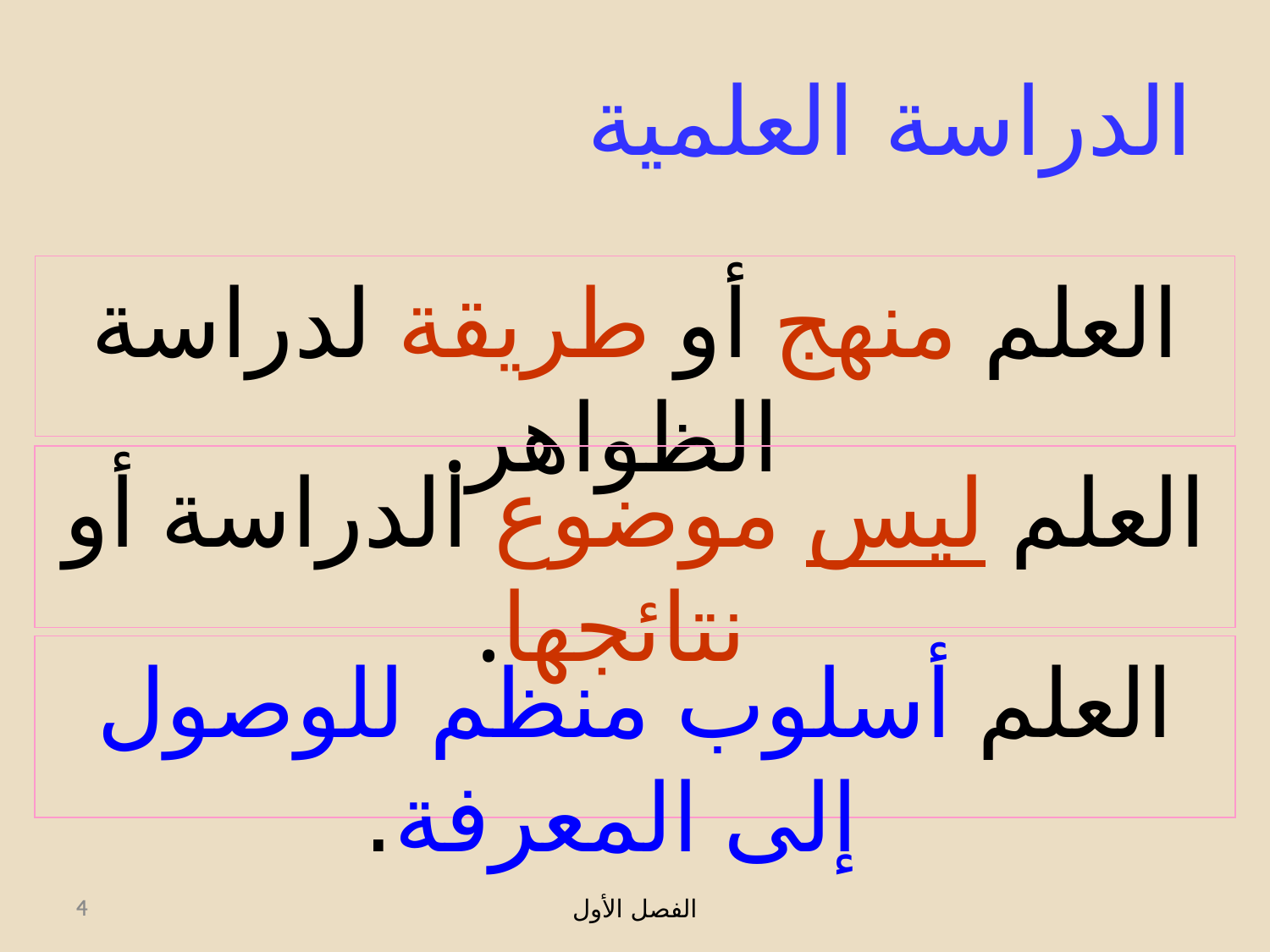

# الدراسة العلمية
العلم منهج أو طريقة لدراسة الظواهر.
العلم ليس موضوع الدراسة أو نتائجها.
العلم أسلوب منظم للوصول إلى المعرفة.
4
الفصل الأول